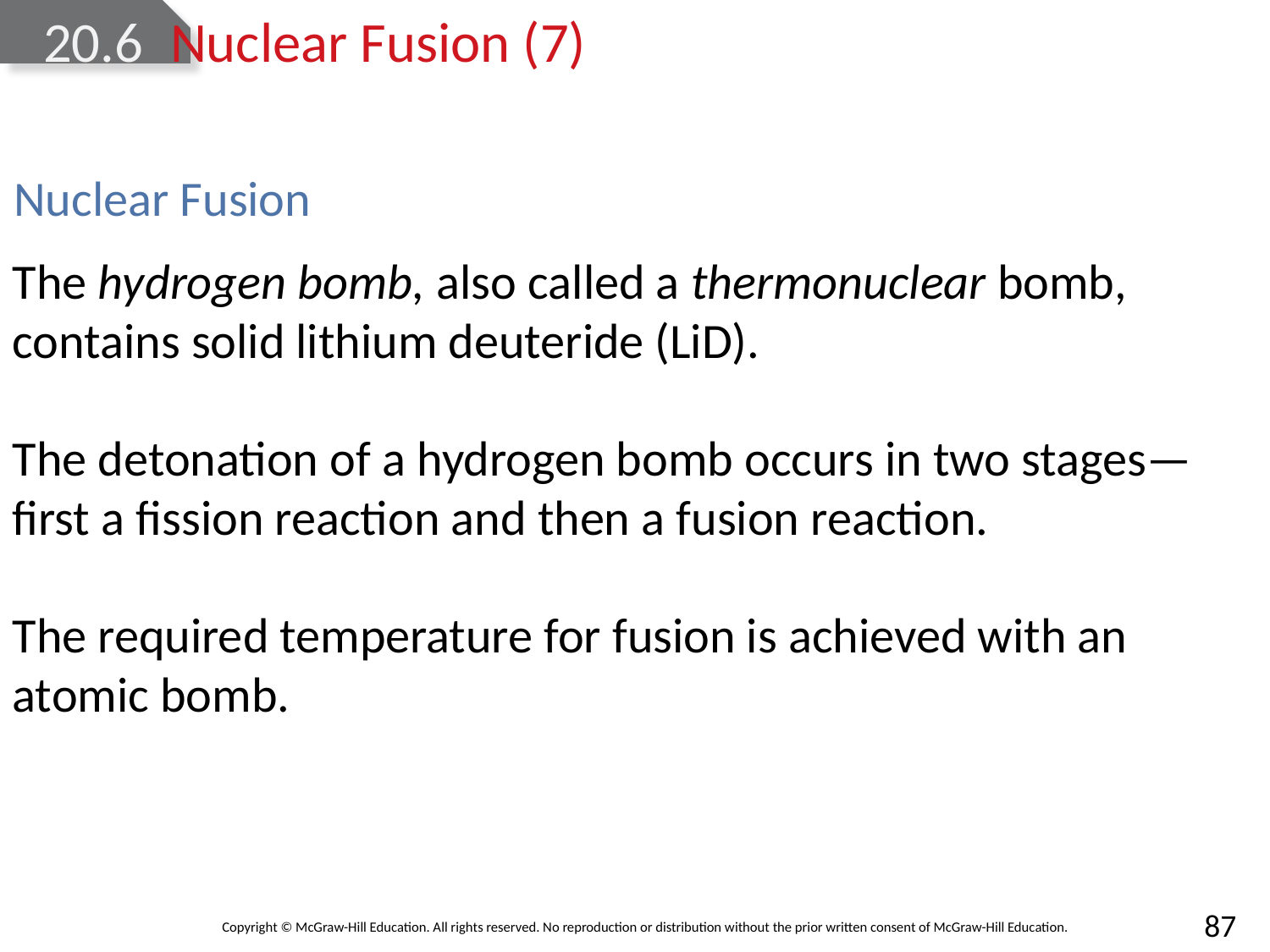

# 20.6	Nuclear Fusion (7)
Nuclear Fusion
The hydrogen bomb, also called a thermonuclear bomb, contains solid lithium deuteride (LiD).
The detonation of a hydrogen bomb occurs in two stages—first a fission reaction and then a fusion reaction.
The required temperature for fusion is achieved with an atomic bomb.